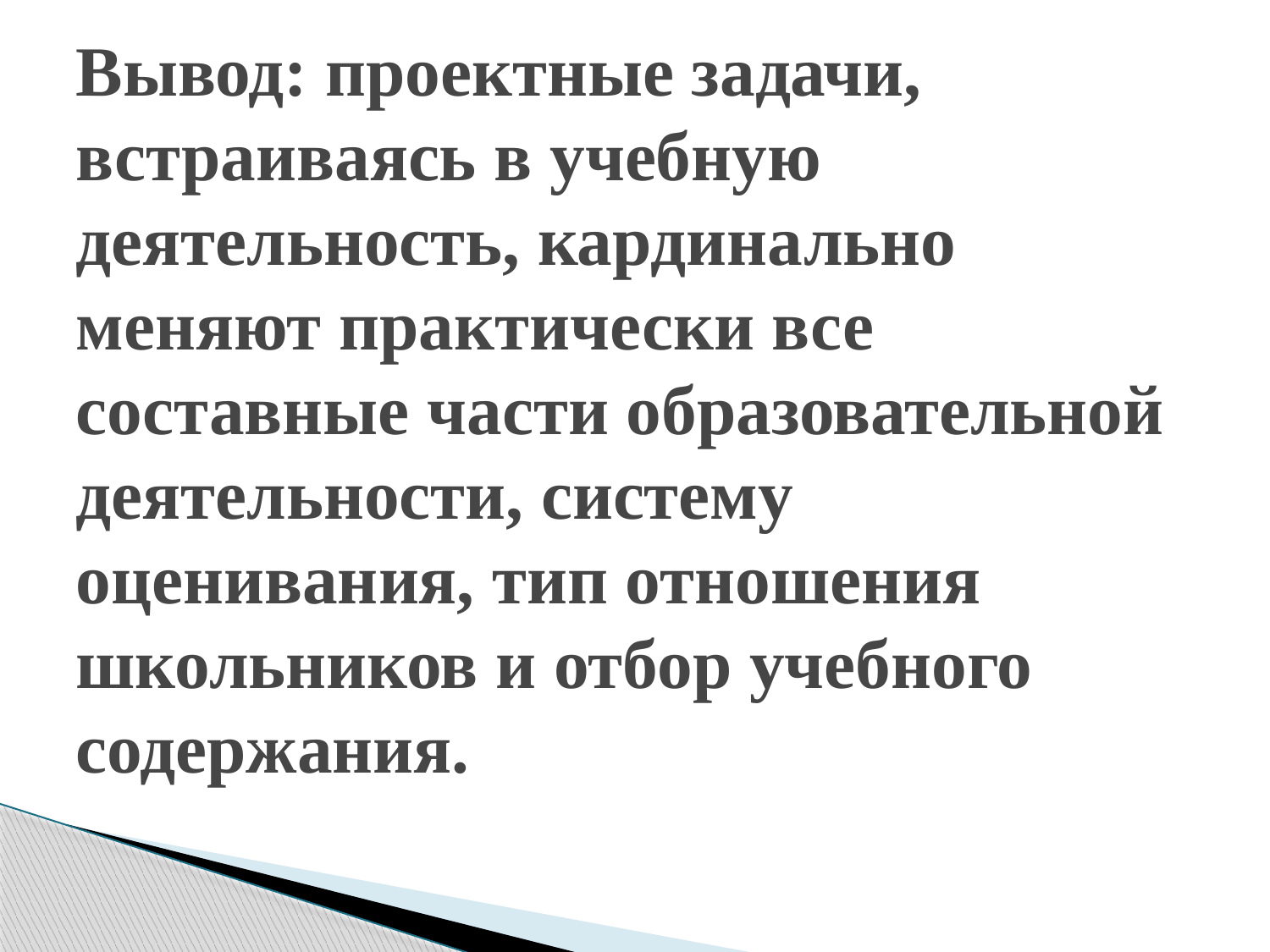

# Вывод: проектные задачи, встраиваясь в учебную деятельность, кардинально меняют практически все составные части образовательной деятельности, систему оценивания, тип отношения школьников и отбор учебного содержания.